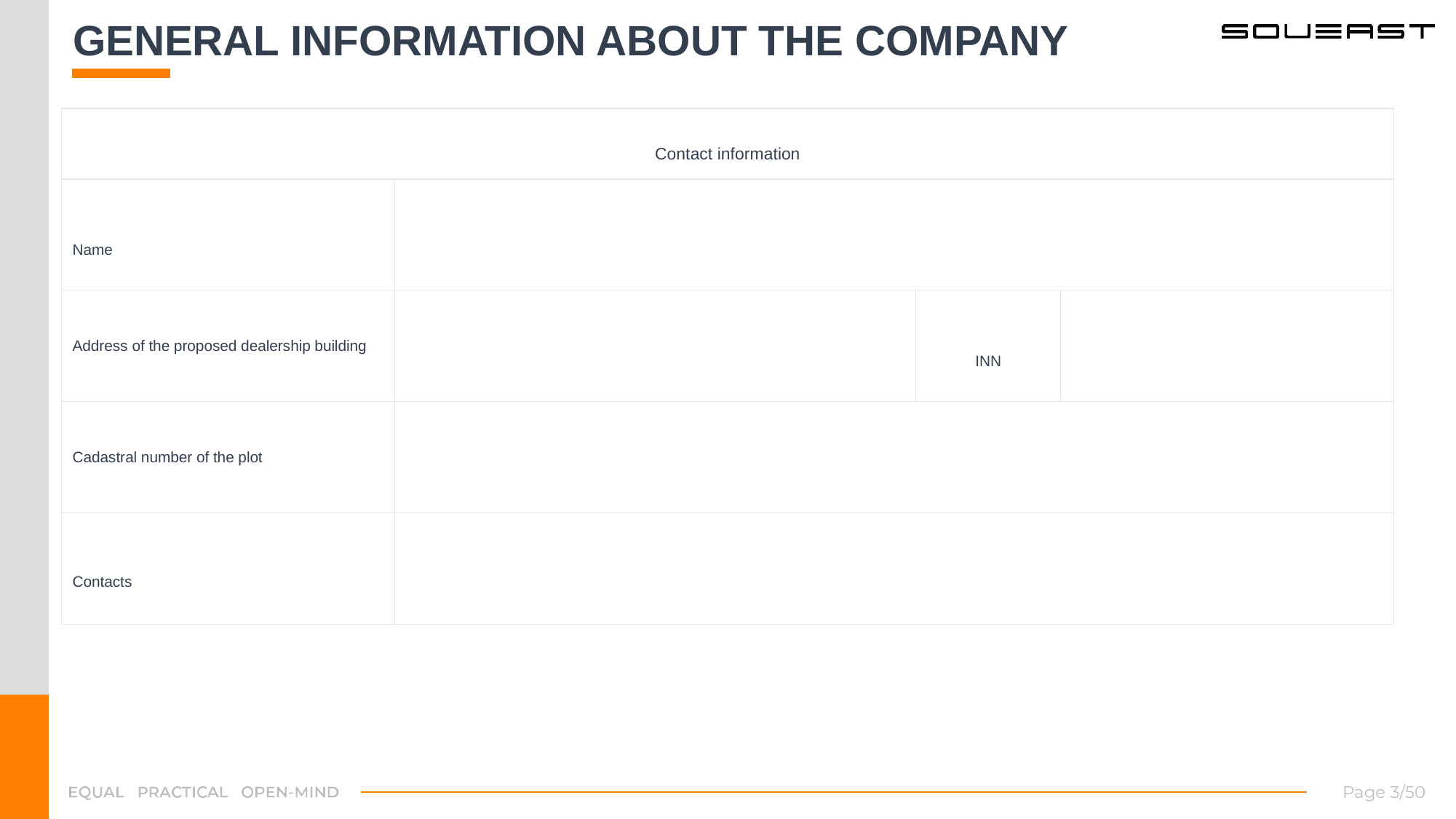

GENERAL INFORMATION ABOUT THE COMPANY
| Contact information |  |  |  |
| --- | --- | --- | --- |
| Name |  |  |  |
| Address of the proposed dealership building |  | INN |  |
| Cadastral number of the plot |  |  |  |
| Contacts |  |  |  |